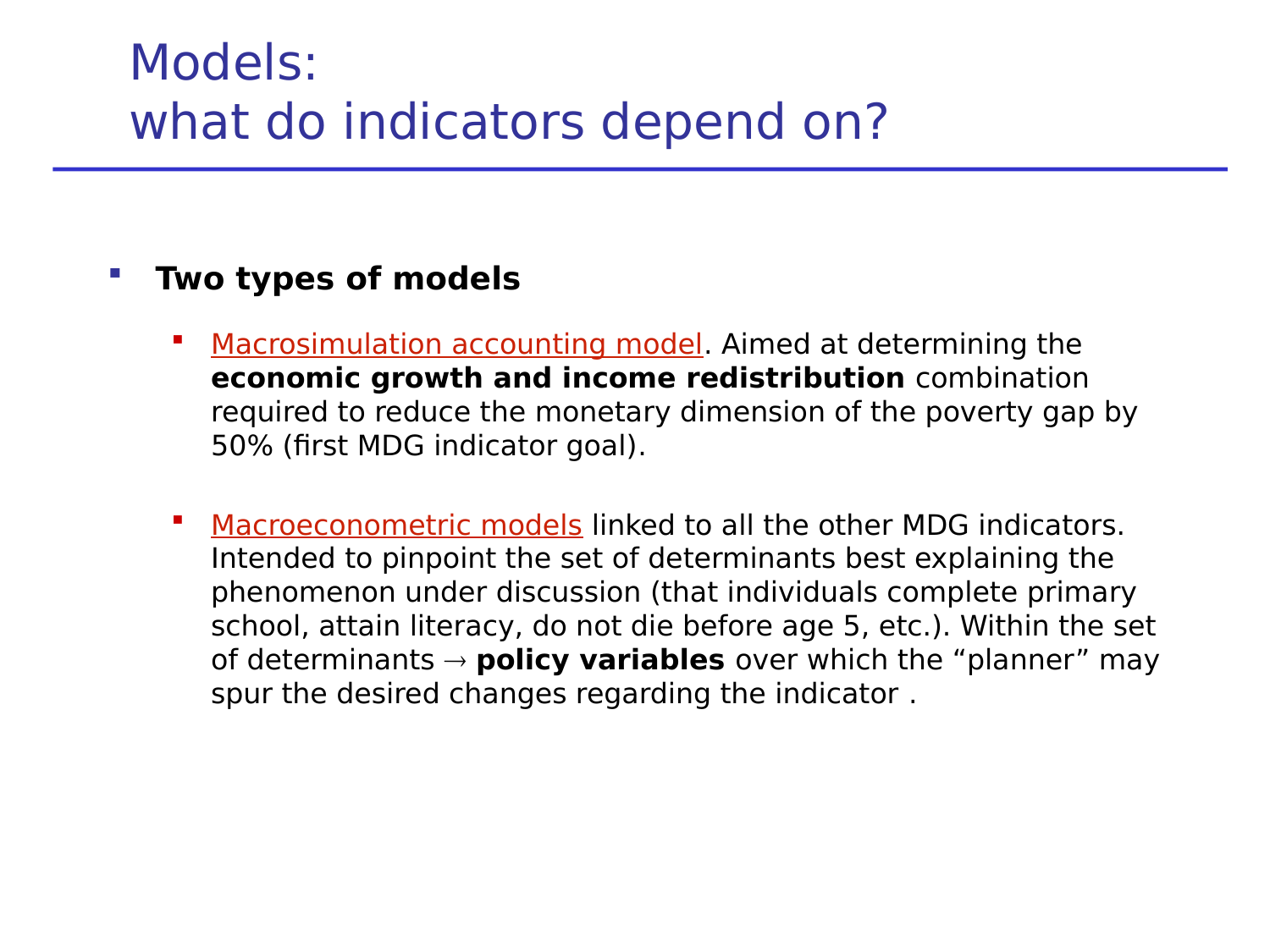

Models:
what do indicators depend on?

Two types of models

Macrosimulation accounting model. Aimed at determining the economic growth and income redistribution combination required to reduce the monetary dimension of the poverty gap by 50% (first MDG indicator goal).

Macroeconometric models linked to all the other MDG indicators. Intended to pinpoint the set of determinants best explaining the phenomenon under discussion (that individuals complete primary school, attain literacy, do not die before age 5, etc.). Within the set of determinants → policy variables over which the “planner” may spur the desired changes regarding the indicator .